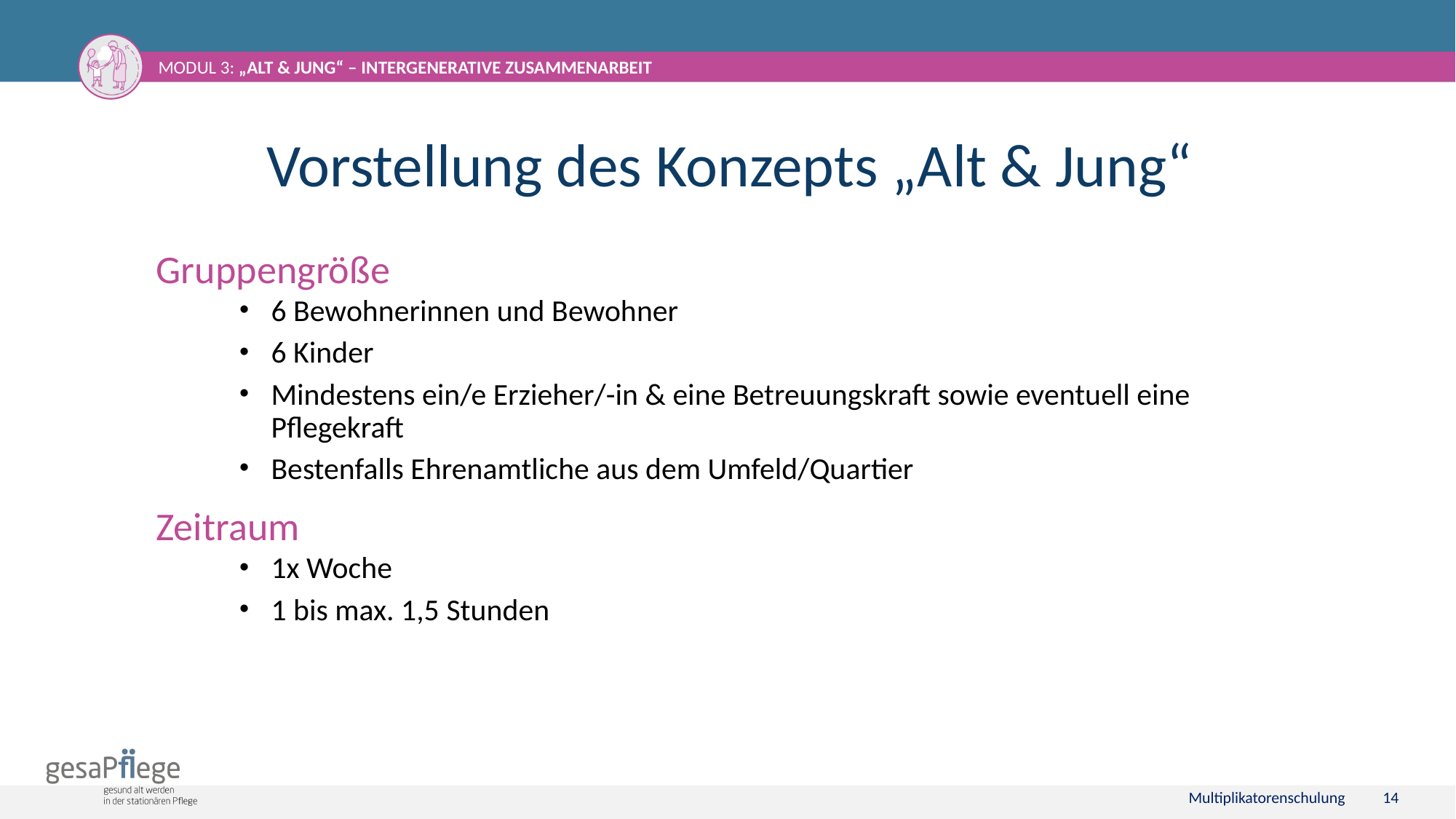

# Vorstellung des Konzepts „Alt & Jung“
Gruppengröße
6 Bewohnerinnen und Bewohner
6 Kinder
Mindestens ein/e Erzieher/-in & eine Betreuungskraft sowie eventuell eine Pflegekraft
Bestenfalls Ehrenamtliche aus dem Umfeld/Quartier
Zeitraum
1x Woche
1 bis max. 1,5 Stunden
Multiplikatorenschulung
14